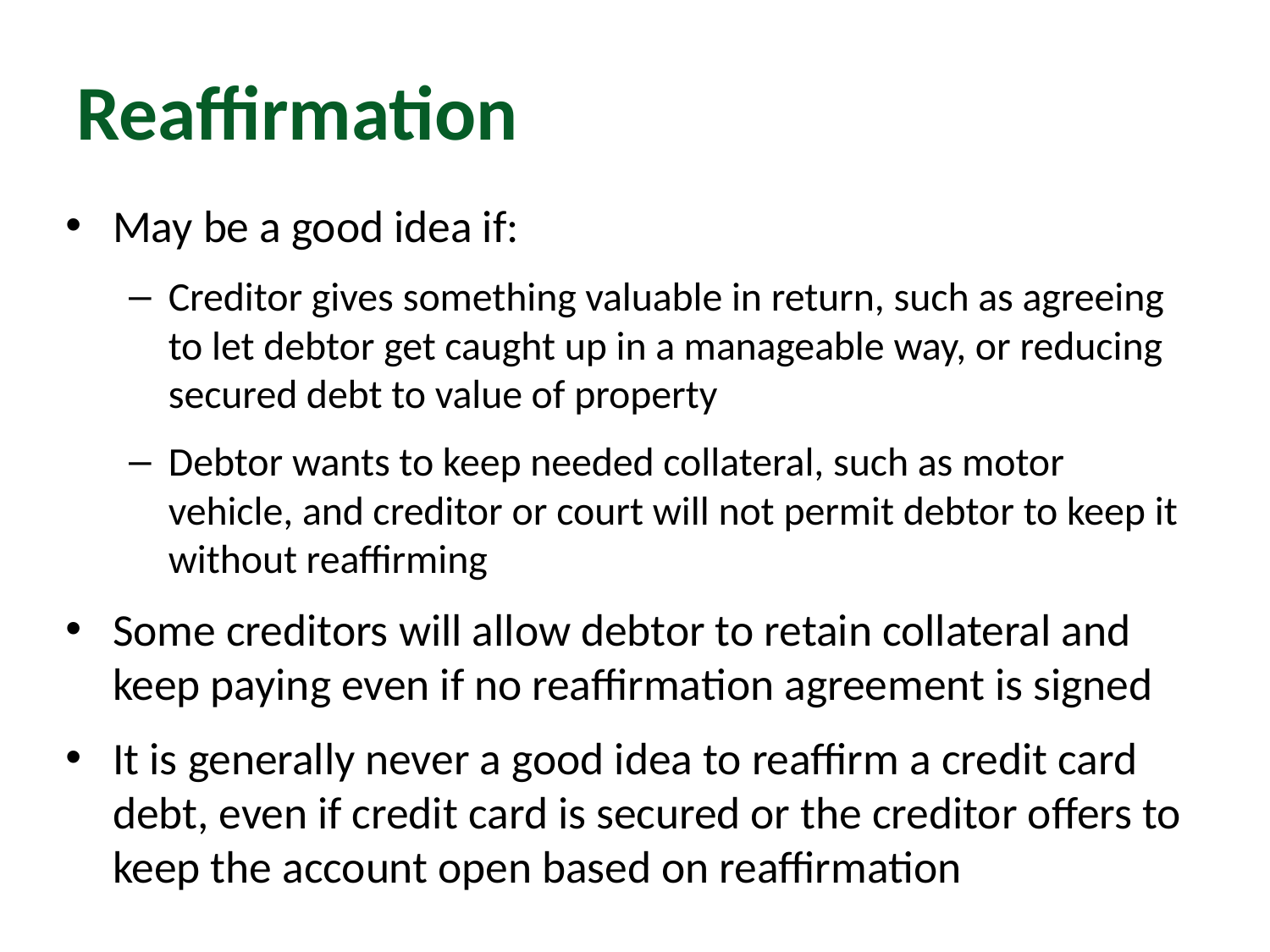

# Reaffirmation
May be a good idea if:
Creditor gives something valuable in return, such as agreeing to let debtor get caught up in a manageable way, or reducing secured debt to value of property
Debtor wants to keep needed collateral, such as motor vehicle, and creditor or court will not permit debtor to keep it without reaffirming
Some creditors will allow debtor to retain collateral and keep paying even if no reaffirmation agreement is signed
It is generally never a good idea to reaffirm a credit card debt, even if credit card is secured or the creditor offers to keep the account open based on reaffirmation